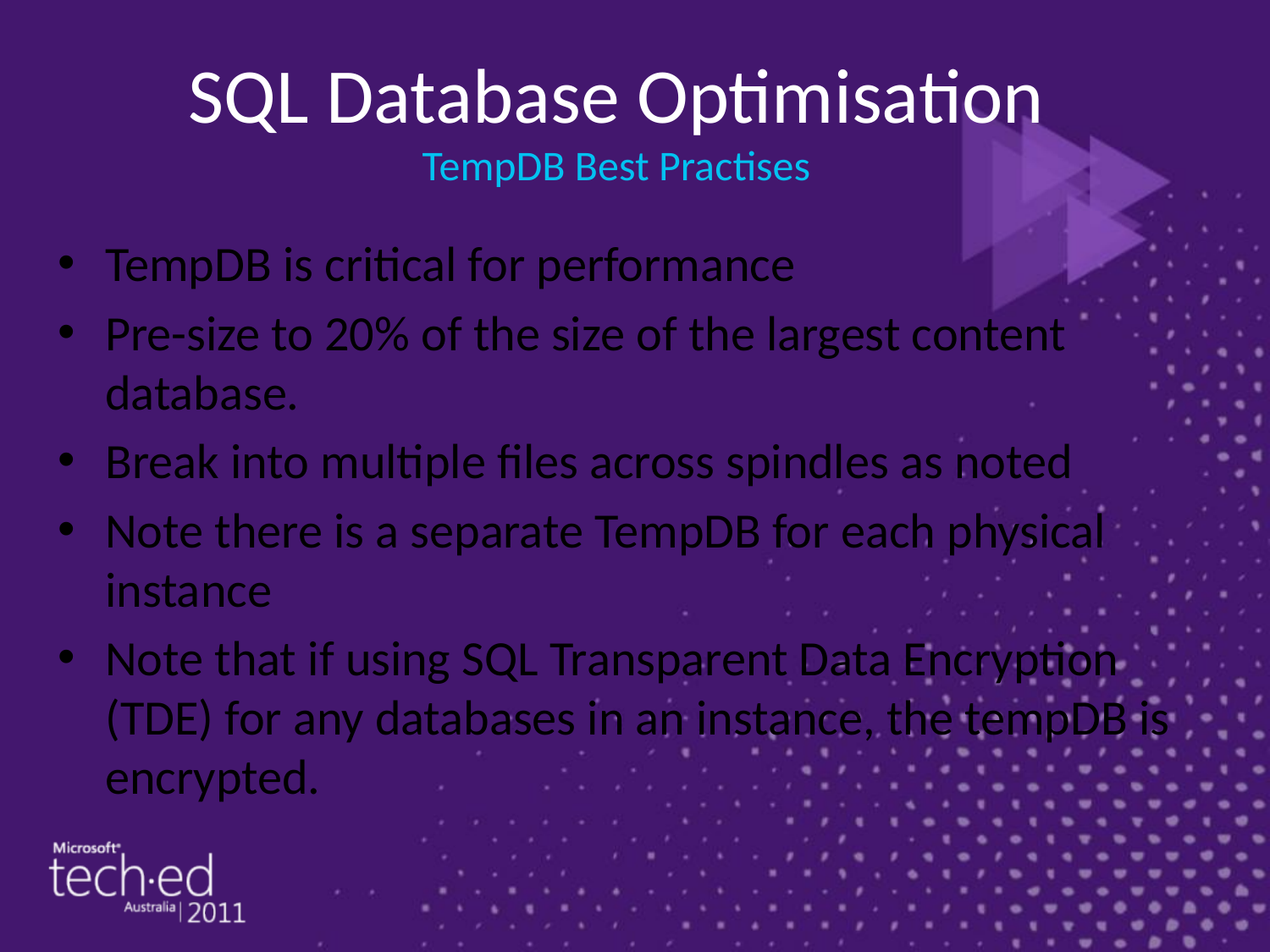

SQL Database Optimisation
TempDB Best Practises
TempDB is critical for performance
Pre-size to 20% of the size of the largest content database.
Break into multiple files across spindles as noted
Note there is a separate TempDB for each physical instance
Note that if using SQL Transparent Data Encryption (TDE) for any databases in an instance, the tempDB is encrypted.